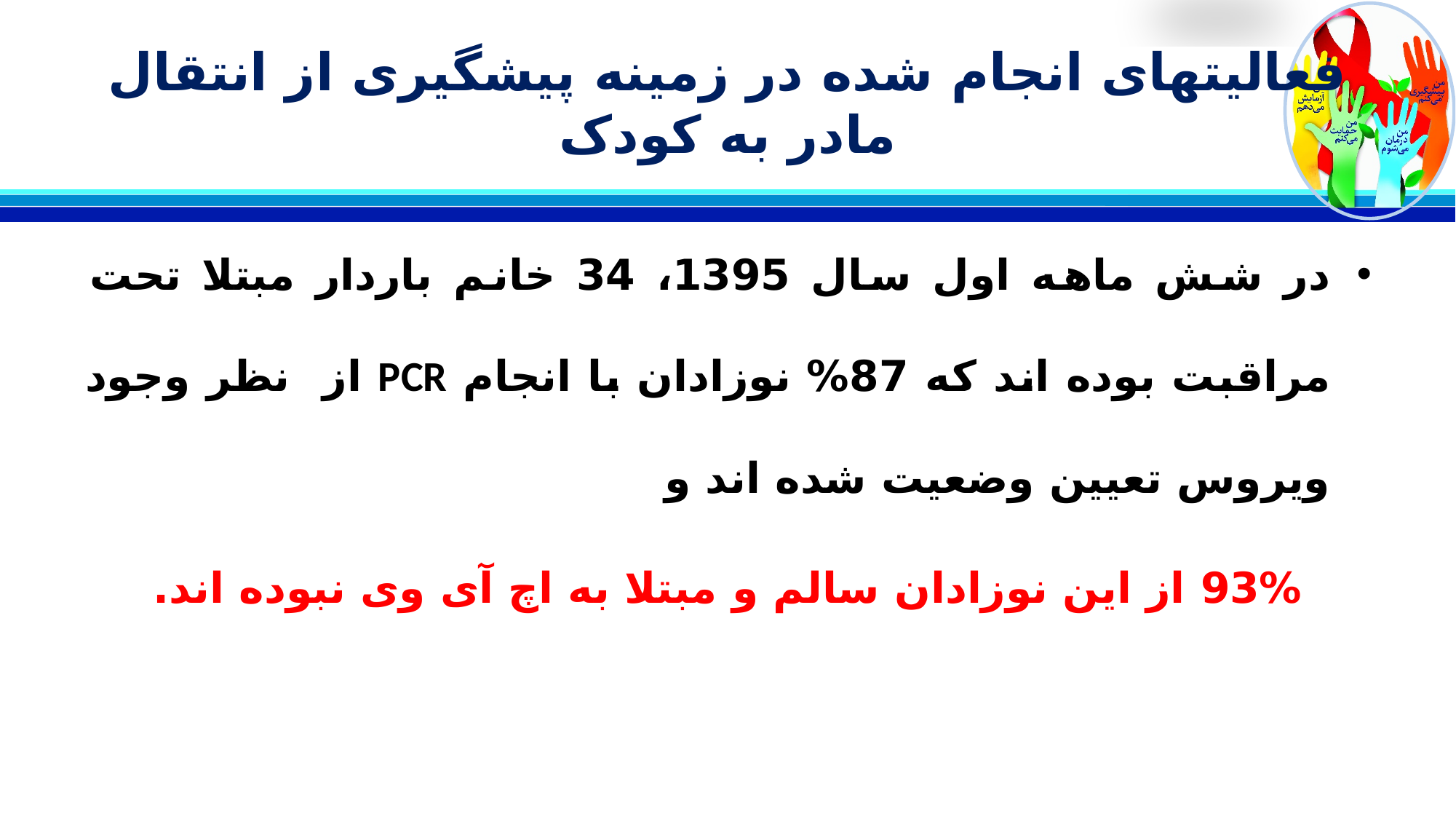

# فعالیتهای انجام شده در زمینه پیشگیری از انتقال مادر به کودک
در شش ماهه اول سال 1395، 34 خانم باردار مبتلا تحت مراقبت بوده اند که 87% نوزادان با انجام PCR از  نظر وجود ویروس تعیین وضعیت شده اند و
93% از این نوزادان سالم و مبتلا به اچ آی وی نبوده اند.